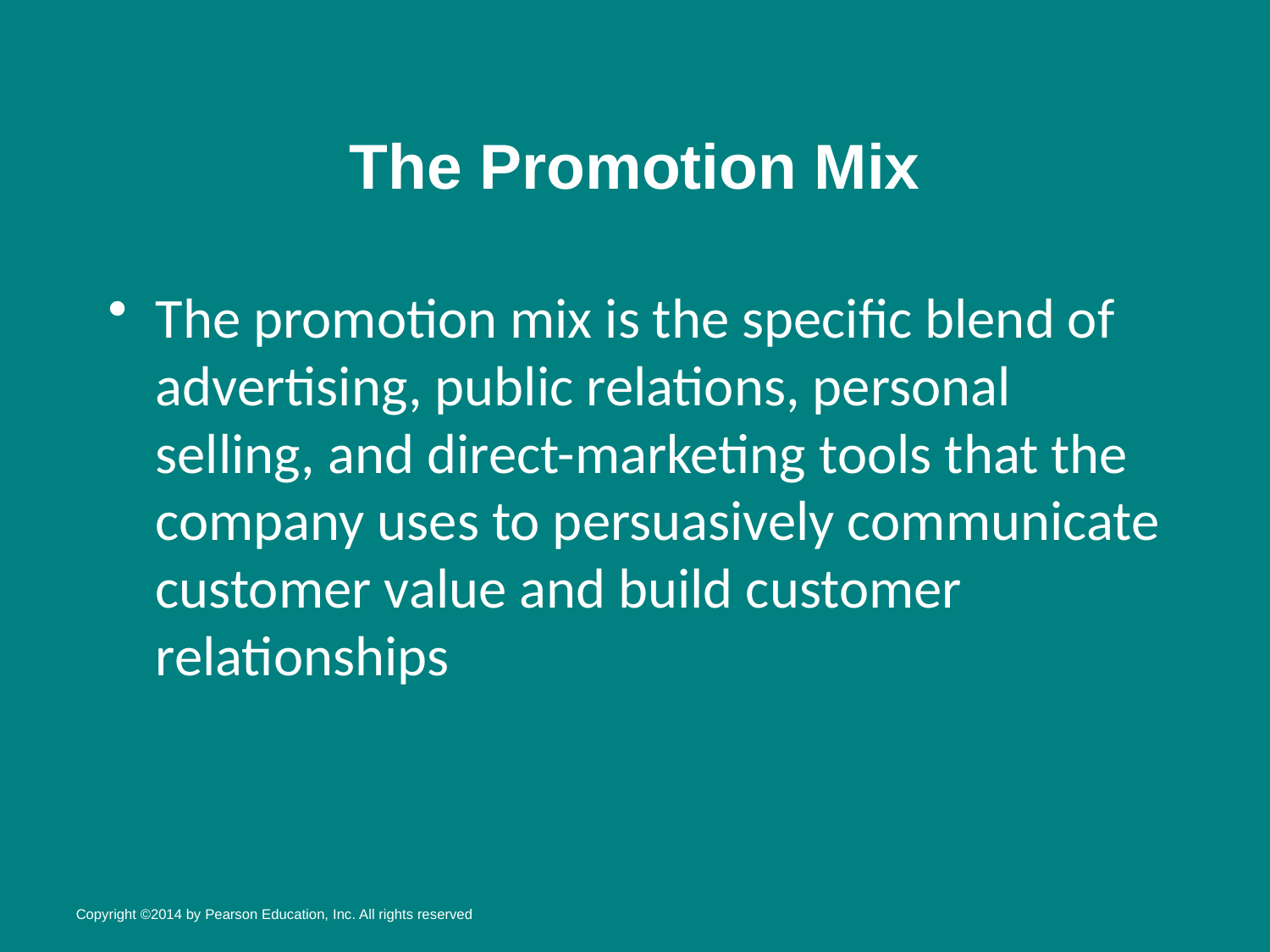

# The Promotion Mix
The promotion mix is the specific blend of advertising, public relations, personal selling, and direct-marketing tools that the company uses to persuasively communicate customer value and build customer relationships
Copyright ©2014 by Pearson Education, Inc. All rights reserved